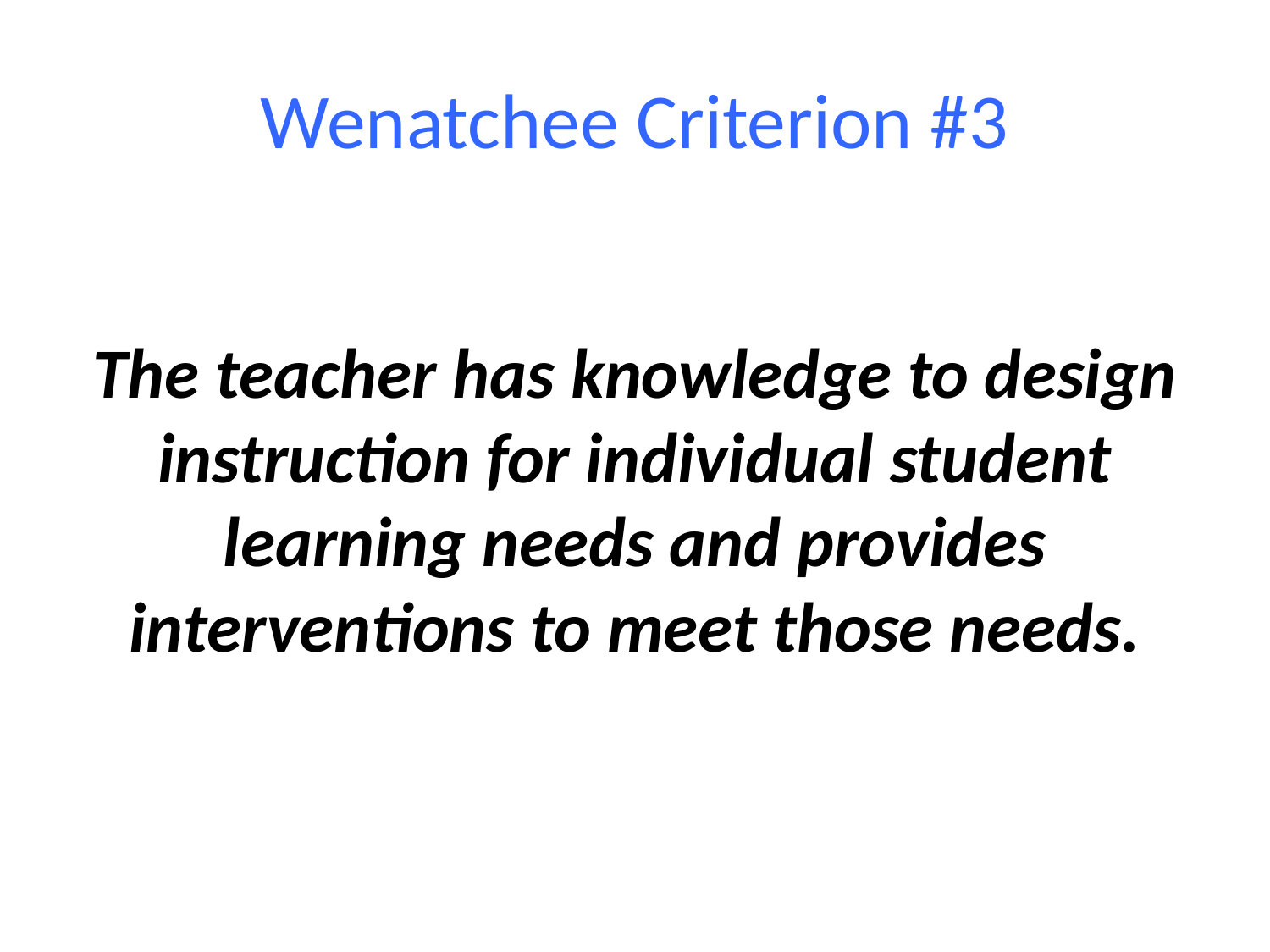

# Wenatchee Criterion #3

The teacher has knowledge to design instruction for individual student learning needs and provides interventions to meet those needs.